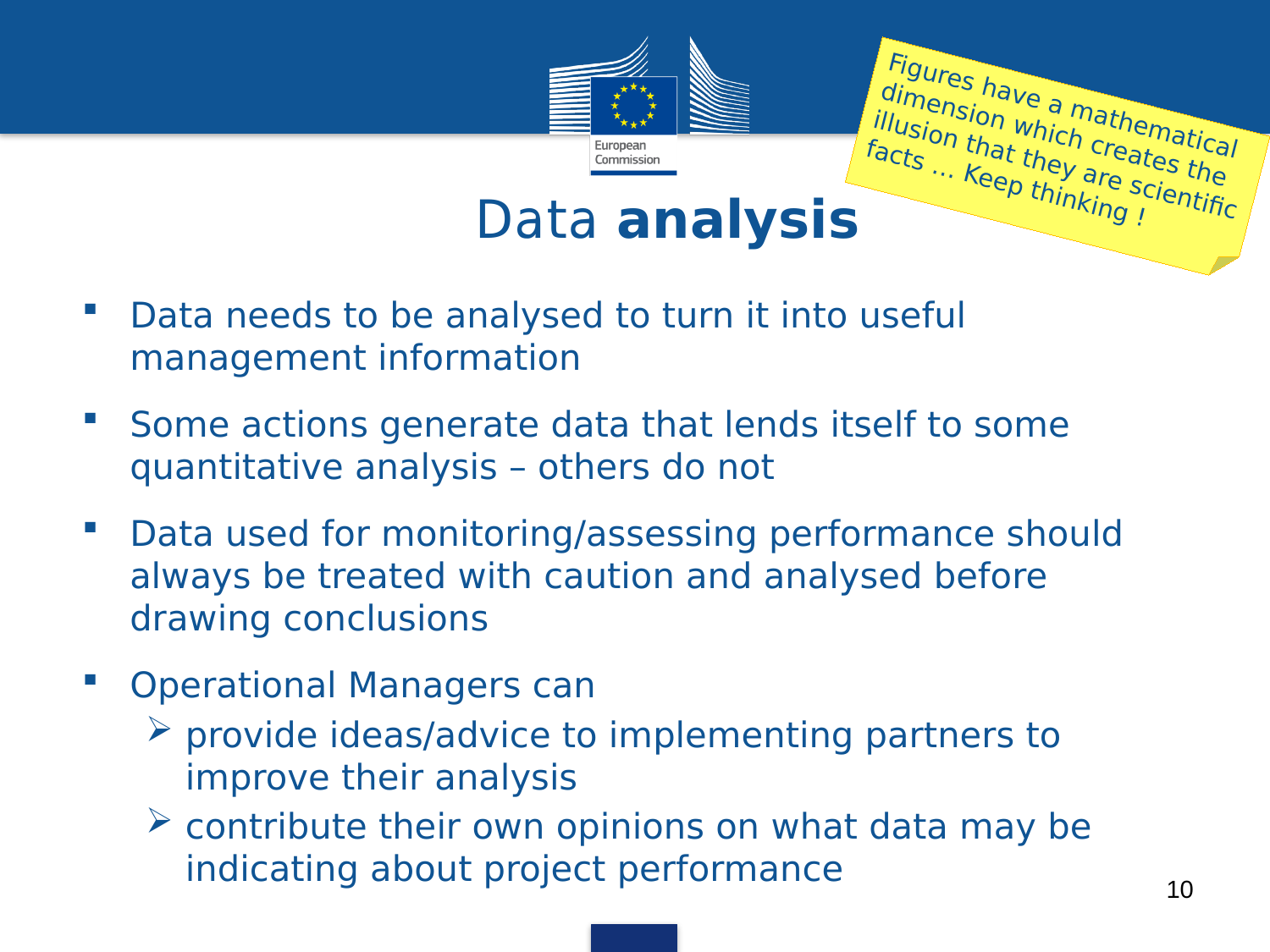

Figures have a mathematical dimension which creates the illusion that they are scientific facts … Keep thinking !
Data analysis
Data needs to be analysed to turn it into useful management information
Some actions generate data that lends itself to some quantitative analysis – others do not
Data used for monitoring/assessing performance should always be treated with caution and analysed before drawing conclusions
Operational Managers can
provide ideas/advice to implementing partners to improve their analysis
contribute their own opinions on what data may be indicating about project performance
10